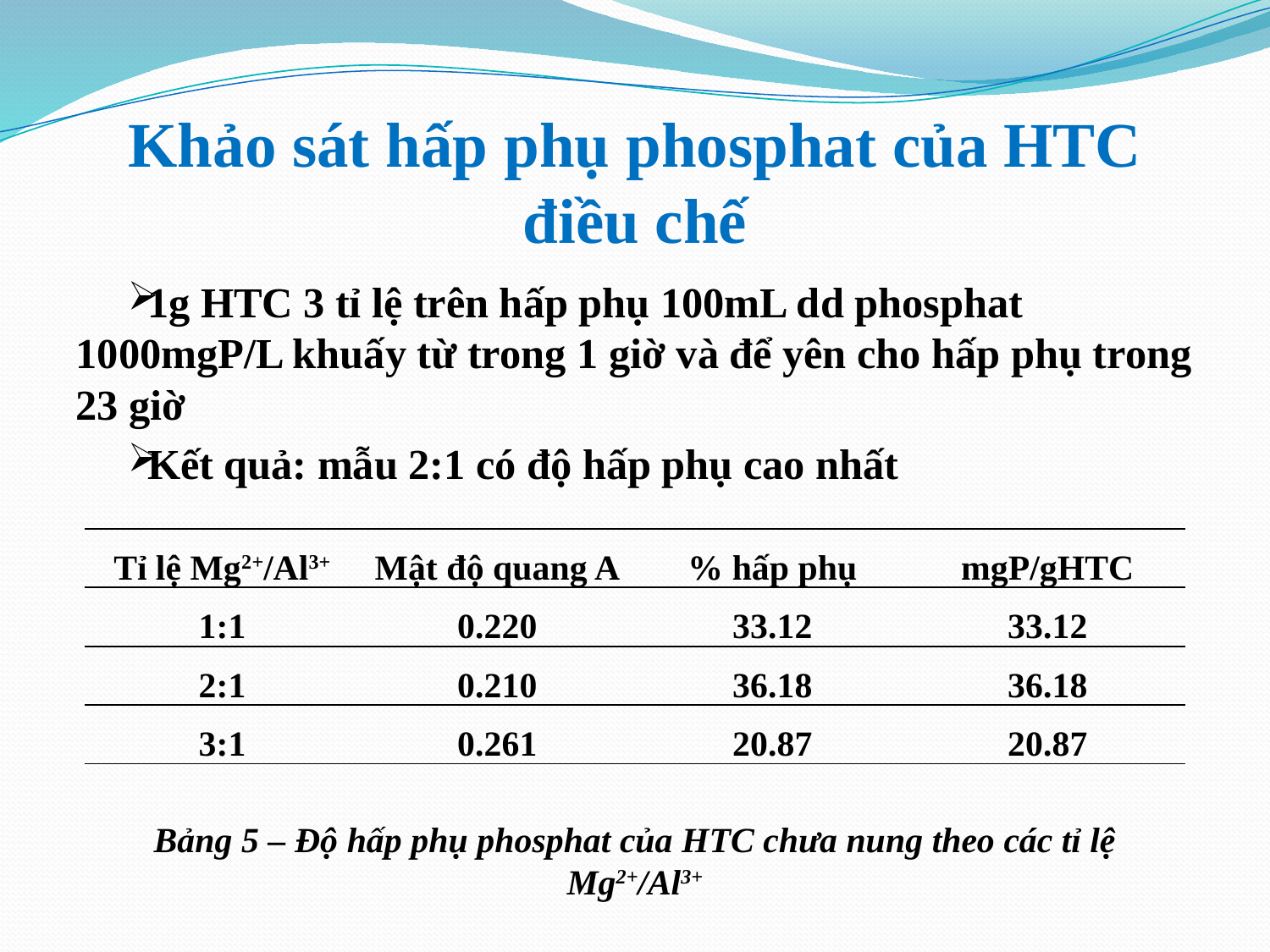

# Khảo sát hấp phụ phosphat của HTC điều chế
1g HTC 3 tỉ lệ trên hấp phụ 100mL dd phosphat 1000mgP/L khuấy từ trong 1 giờ và để yên cho hấp phụ trong 23 giờ
Kết quả: mẫu 2:1 có độ hấp phụ cao nhất

| Tỉ lệ Mg2+/Al3+ | Mật độ quang A | % hấp phụ | mgP/gHTC |
| --- | --- | --- | --- |
| 1:1 | 0.220 | 33.12 | 33.12 |
| 2:1 | 0.210 | 36.18 | 36.18 |
| 3:1 | 0.261 | 20.87 | 20.87 |
Bảng 5 – Độ hấp phụ phosphat của HTC chưa nung theo các tỉ lệ Mg2+/Al3+